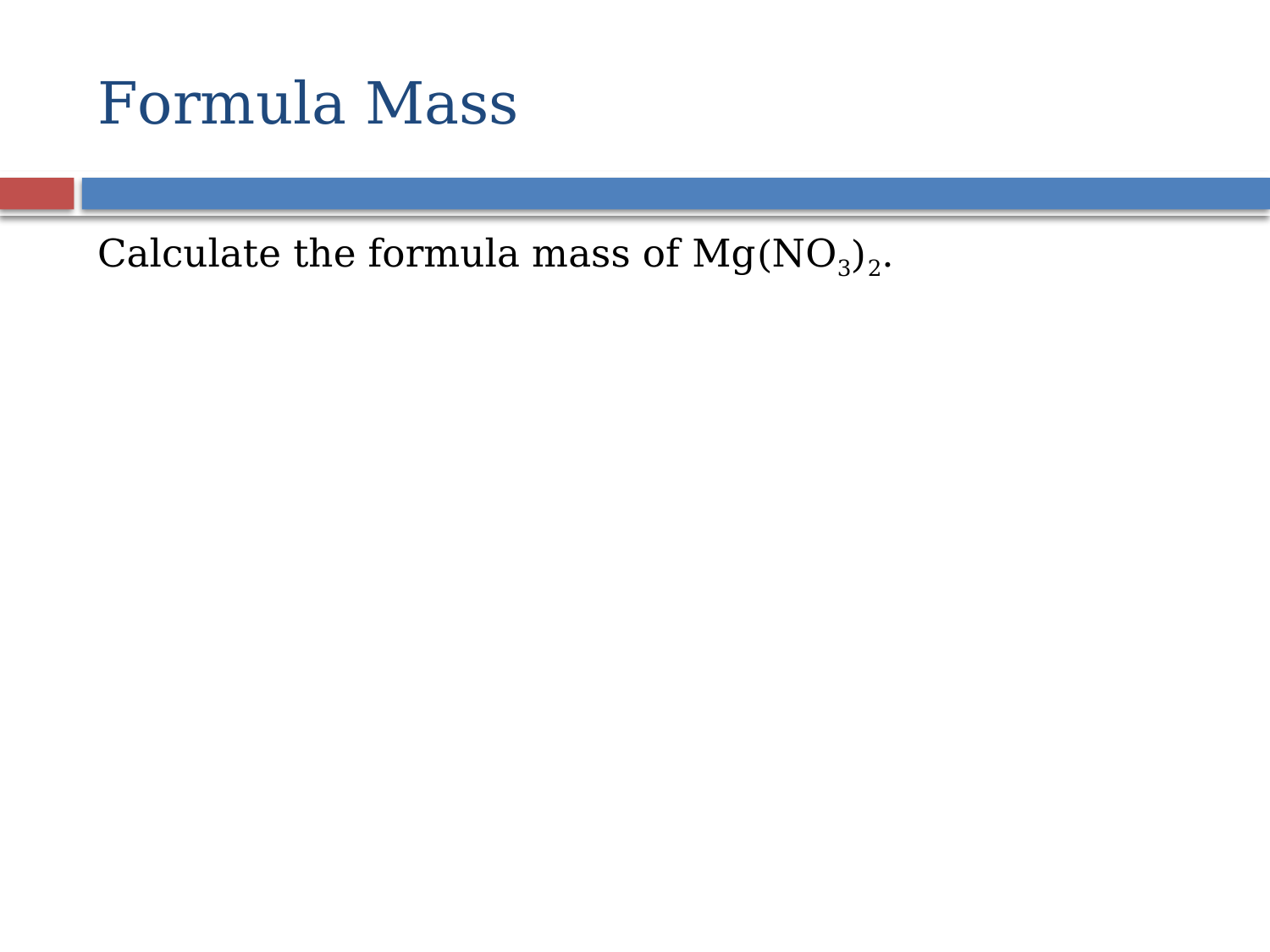

# Formula Mass
Calculate the formula mass of Mg(NO3)2.